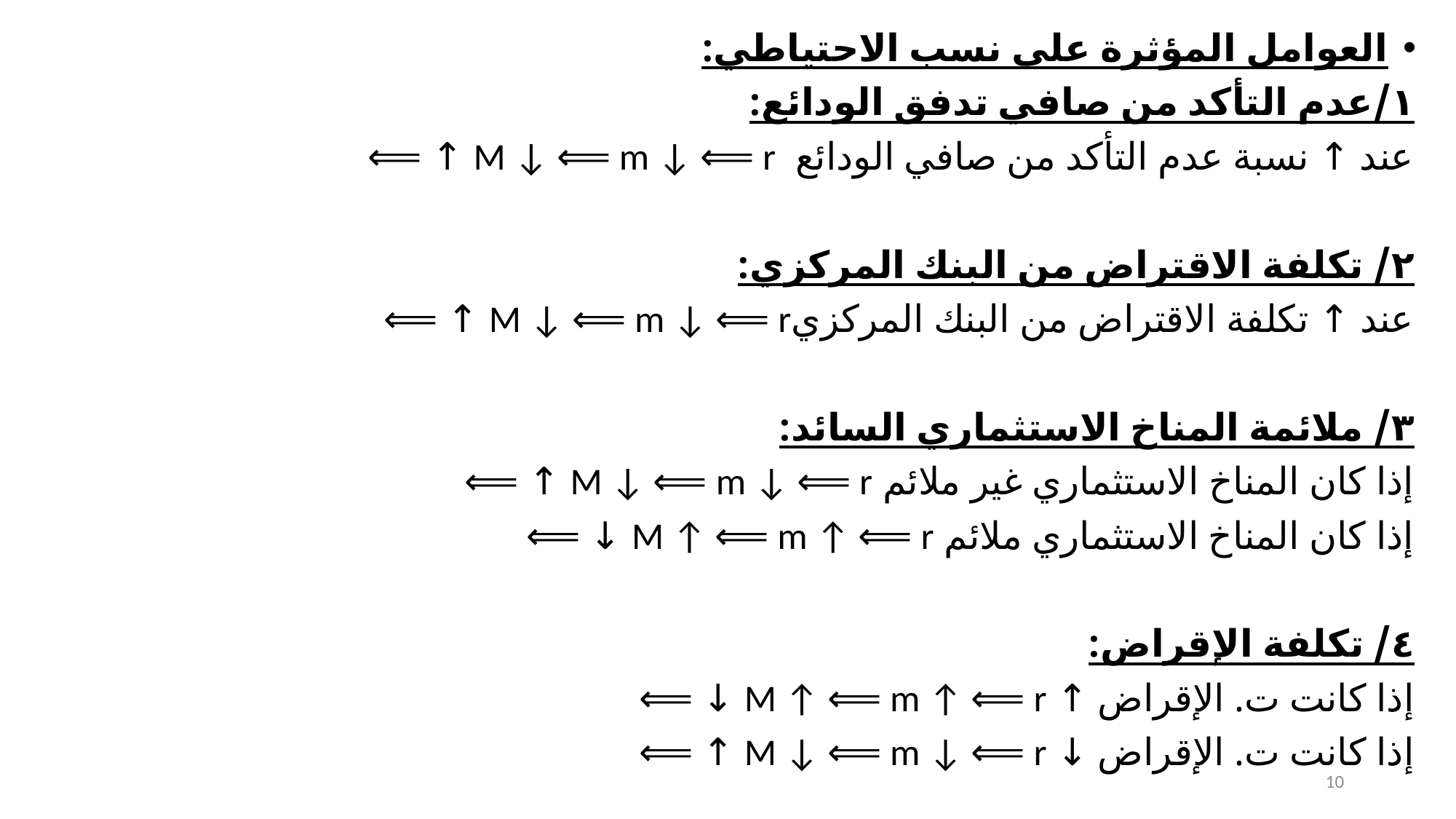

العوامل المؤثرة على نسب الاحتياطي:
١/عدم التأكد من صافي تدفق الودائع:
عند ↑ نسبة عدم التأكد من صافي الودائع  M ↓ ⟸ m ↓ ⟸ r ↑ ⟸

٢/ تكلفة الاقتراض من البنك المركزي:
عند ↑ تكلفة الاقتراض من البنك المركزيM ↓ ⟸ m ↓ ⟸ r ↑ ⟸

٣/ ملائمة المناخ الاستثماري السائد:
إذا كان المناخ الاستثماري غير ملائم M ↓ ⟸ m ↓ ⟸ r ↑ ⟸
إذا كان المناخ الاستثماري ملائم M ↑ ⟸ m ↑ ⟸ r ↓ ⟸

٤/ تكلفة الإقراض:
إذا كانت ت. الإقراض ↑ M ↑ ⟸ m ↑ ⟸ r ↓ ⟸
إذا كانت ت. الإقراض ↓ M ↓ ⟸ m ↓ ⟸ r ↑ ⟸

10